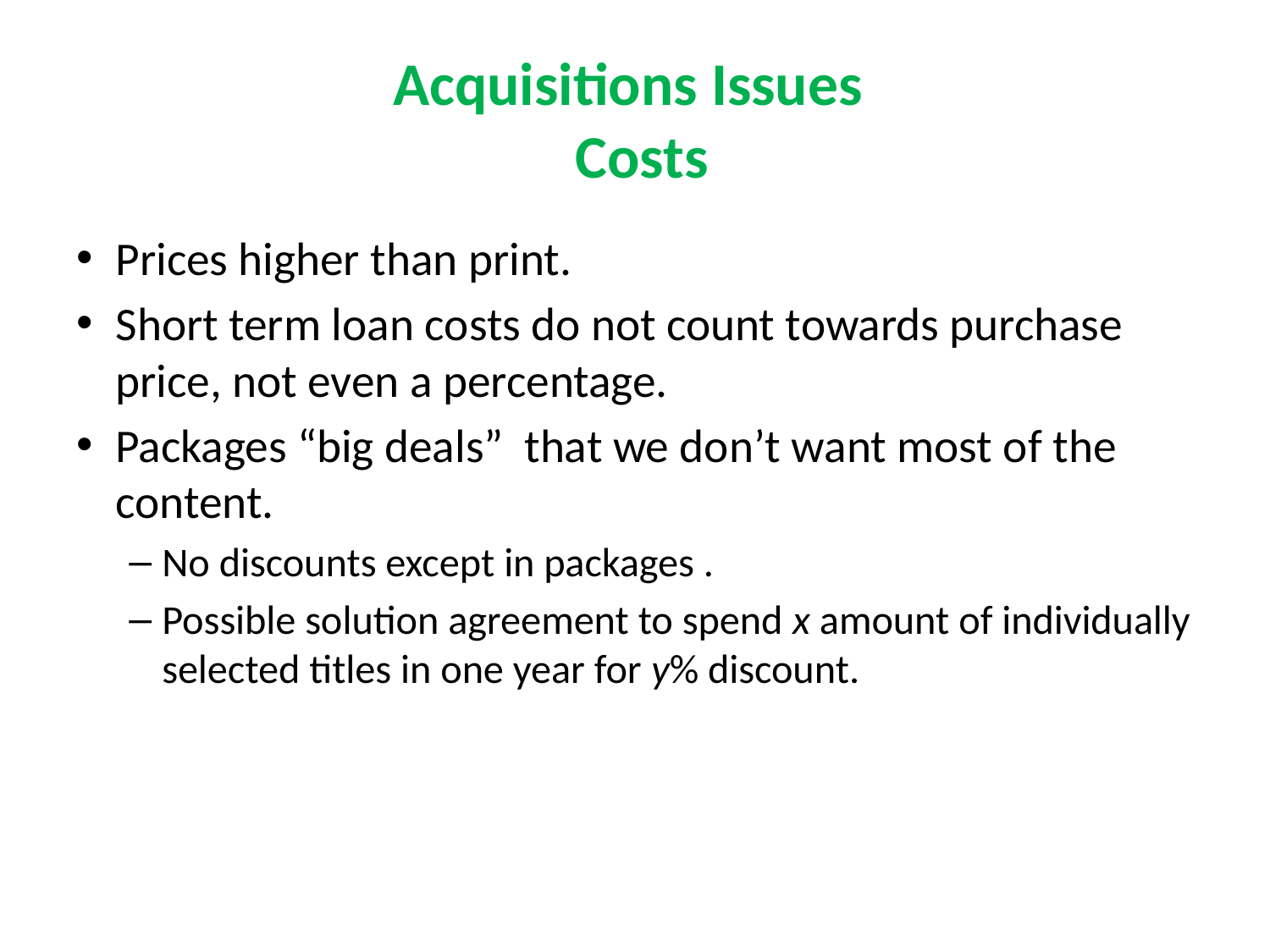

# Acquisitions Issues Costs
Prices higher than print.
Short term loan costs do not count towards purchase price, not even a percentage.
Packages “big deals”  that we don’t want most of the content.
No discounts except in packages .
Possible solution agreement to spend x amount of individually selected titles in one year for y% discount.